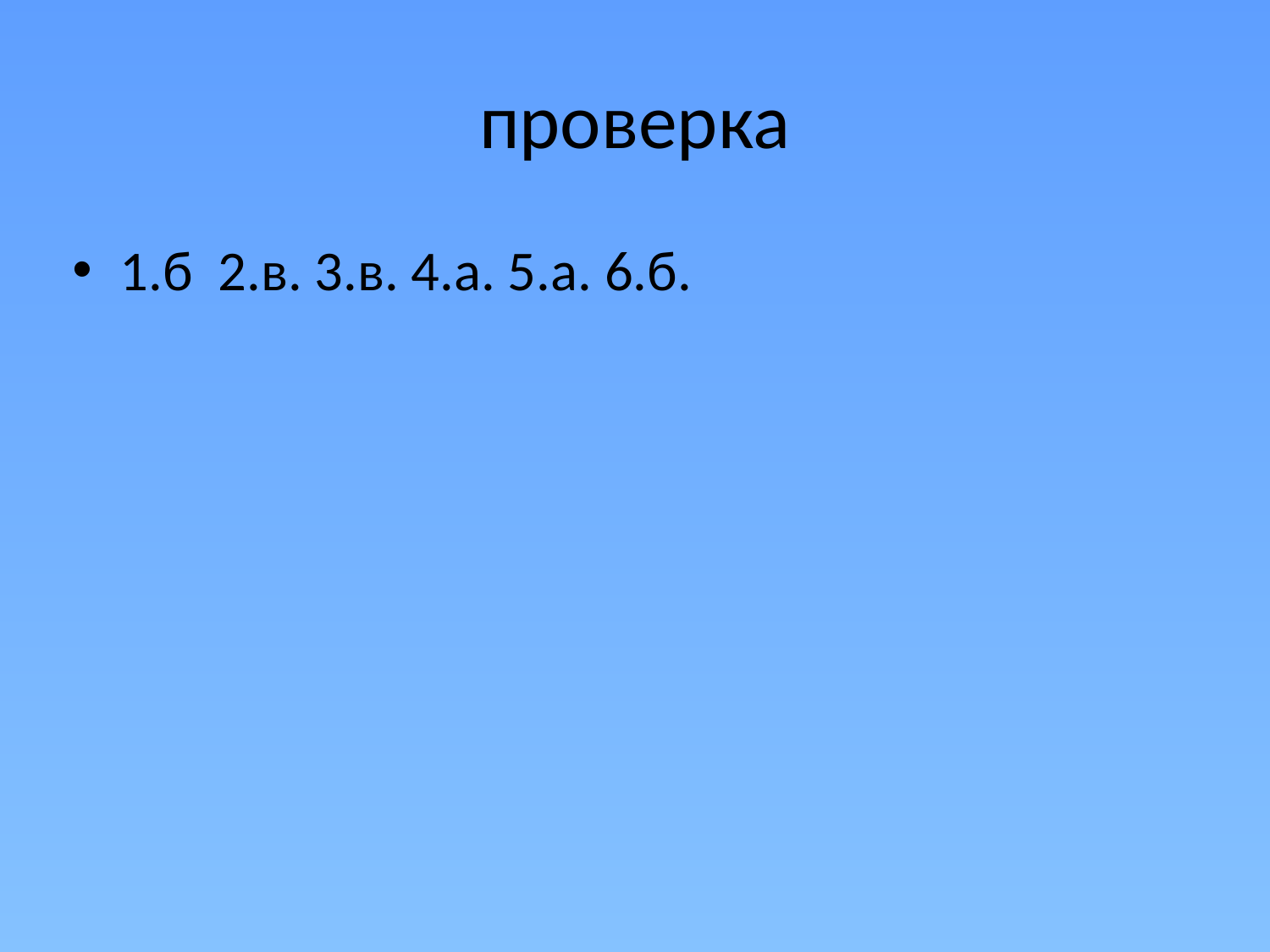

# проверка
1.б  2.в. 3.в. 4.а. 5.а. 6.б.